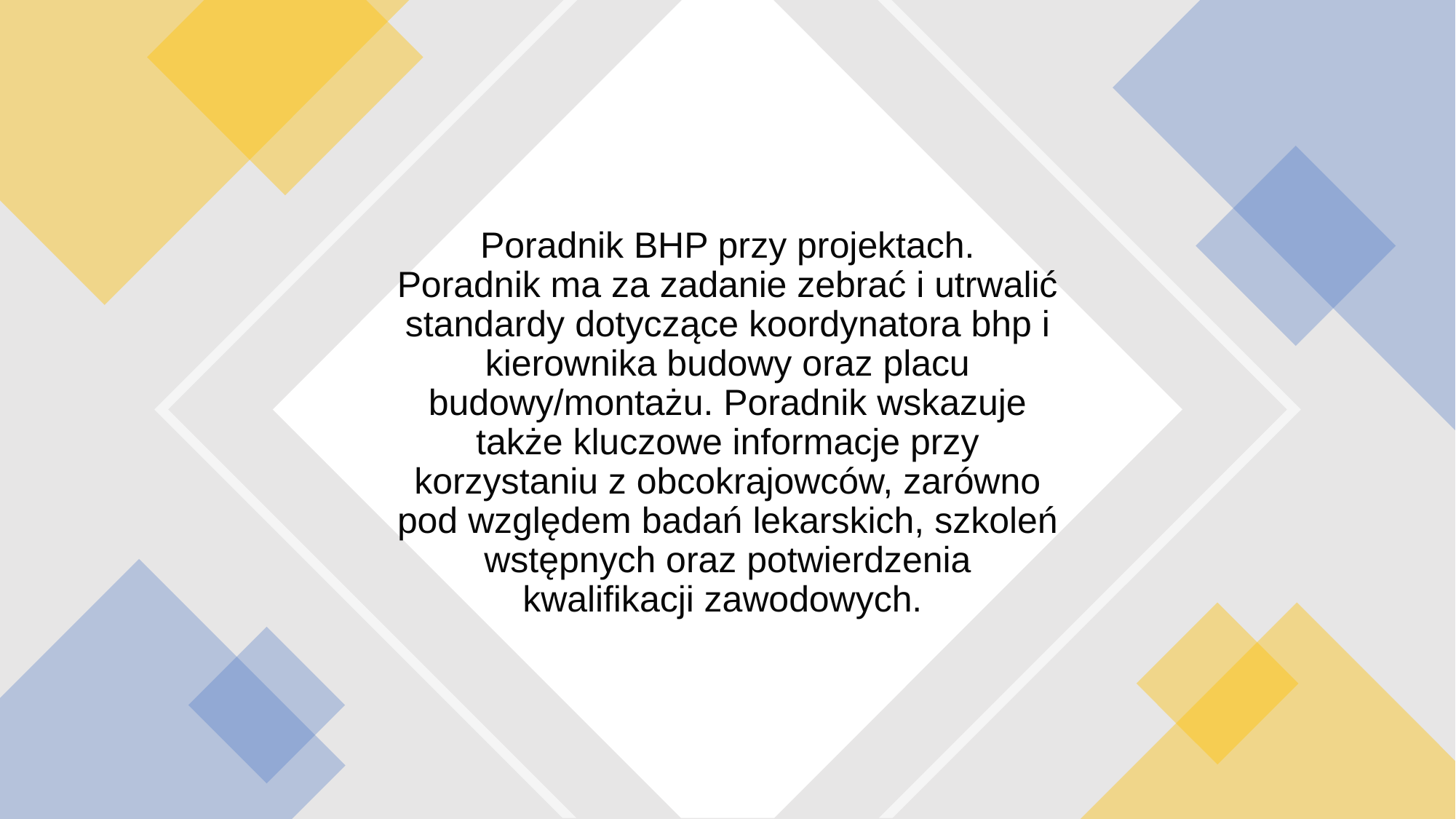

# Poradnik BHP przy projektach. Poradnik ma za zadanie zebrać i utrwalić standardy dotyczące koordynatora bhp i kierownika budowy oraz placu budowy/montażu. Poradnik wskazuje także kluczowe informacje przy korzystaniu z obcokrajowców, zarówno pod względem badań lekarskich, szkoleń wstępnych oraz potwierdzenia kwalifikacji zawodowych.